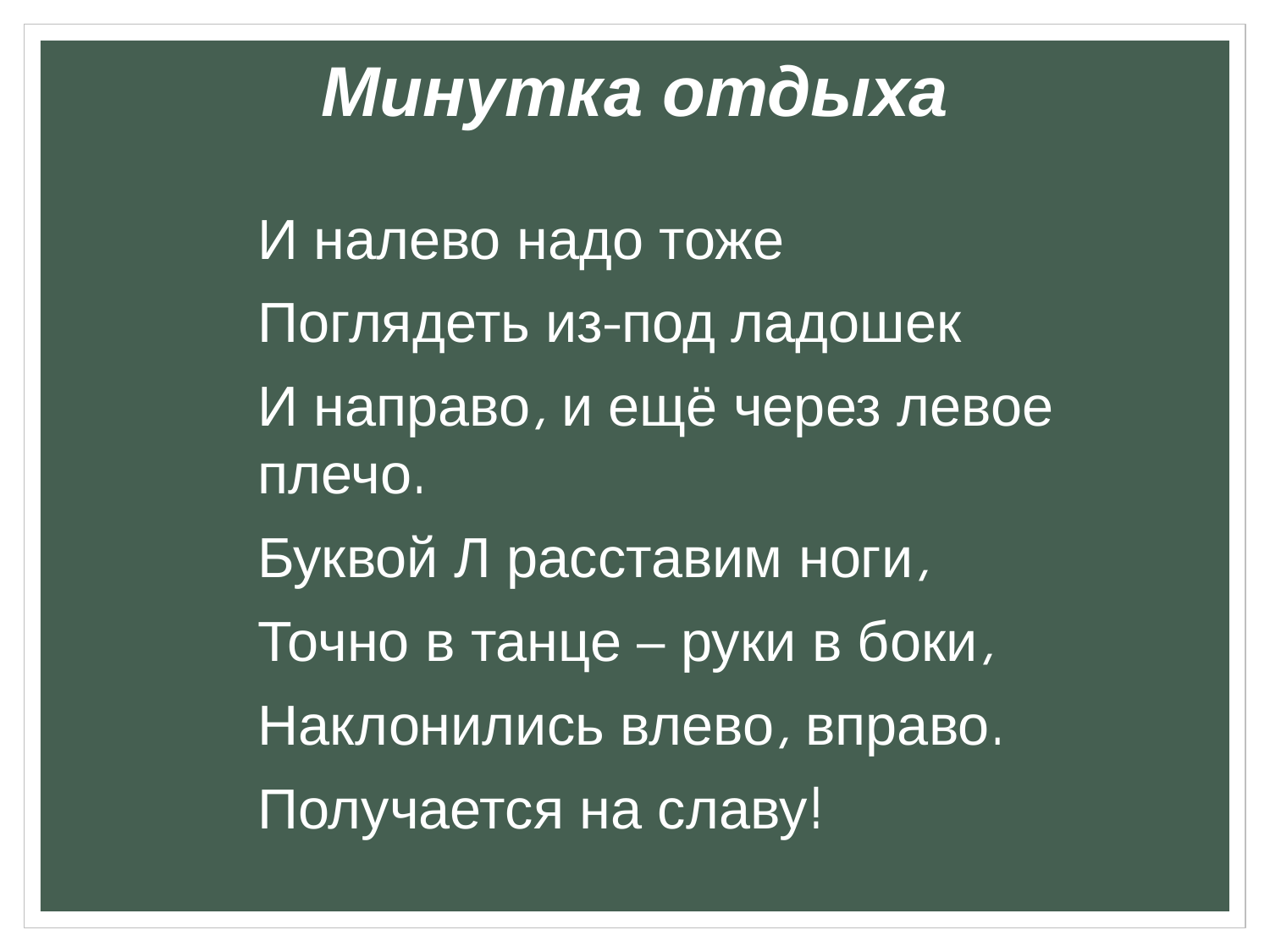

# Минутка отдыха
И налево надо тоже
Поглядеть из-под ладошек
И направо, и ещё через левое плечо.
Буквой Л расставим ноги,
Точно в танце – руки в боки,
Наклонились влево, вправо.
Получается на славу!